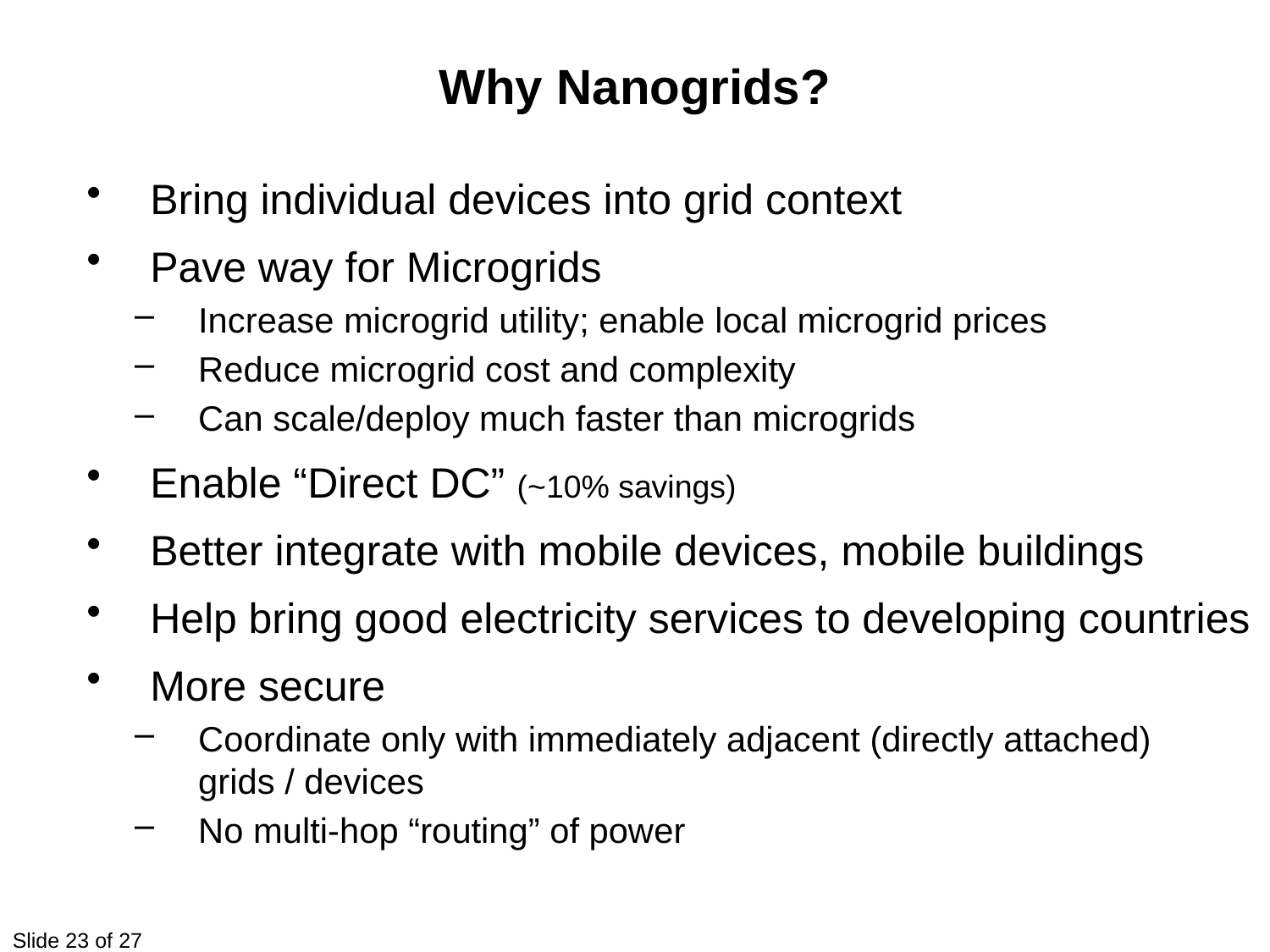

Why Nanogrids?
Bring individual devices into grid context
Pave way for Microgrids
Increase microgrid utility; enable local microgrid prices
Reduce microgrid cost and complexity
Can scale/deploy much faster than microgrids
Enable “Direct DC” (~10% savings)
Better integrate with mobile devices, mobile buildings
Help bring good electricity services to developing countries
More secure
Coordinate only with immediately adjacent (directly attached)
grids / devices
No multi-hop “routing” of power